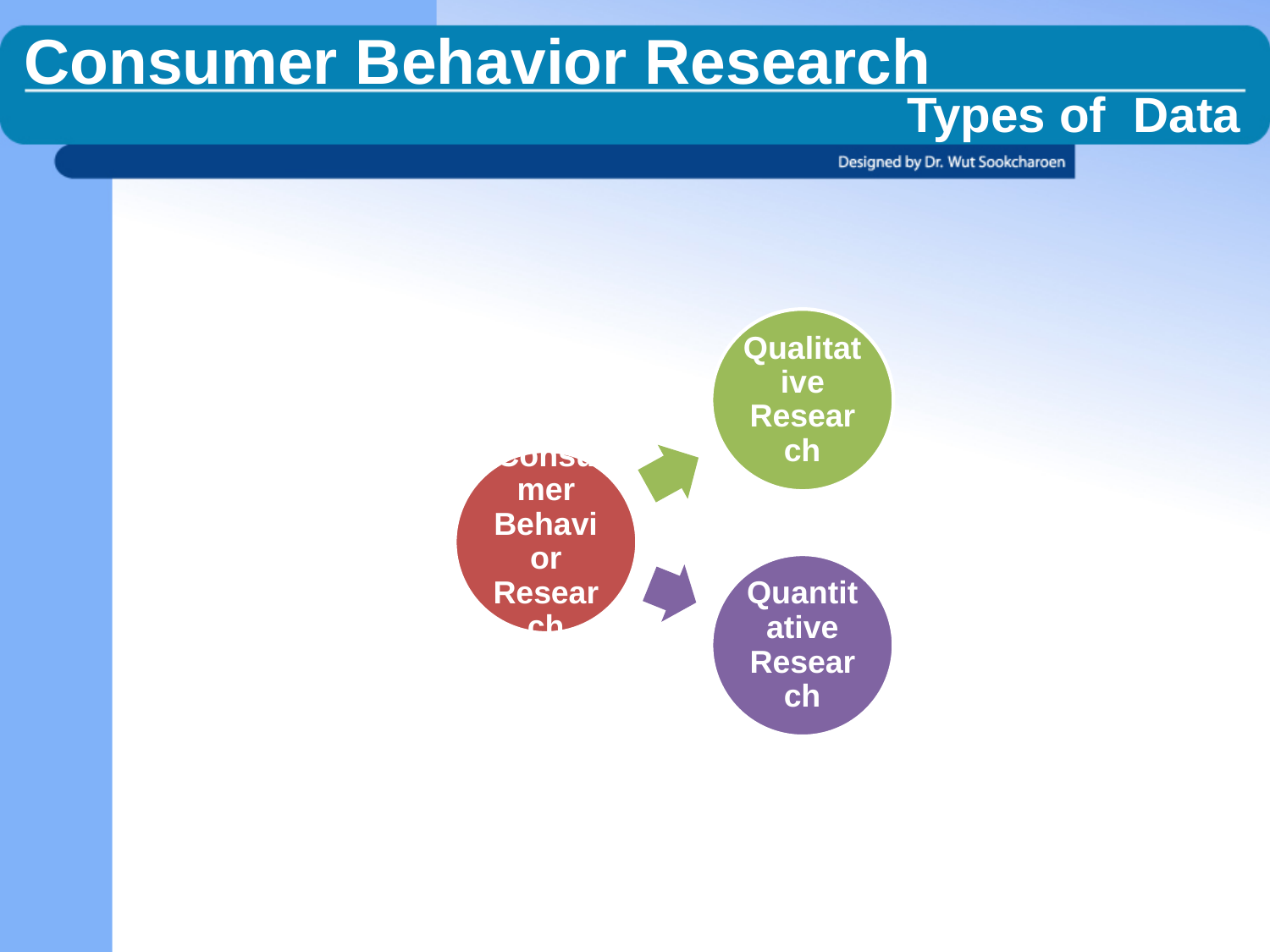

Consumer Behavior Research
Types of  Data
Consumer Behavior
Research

Qualitative Research

Quantitative Research